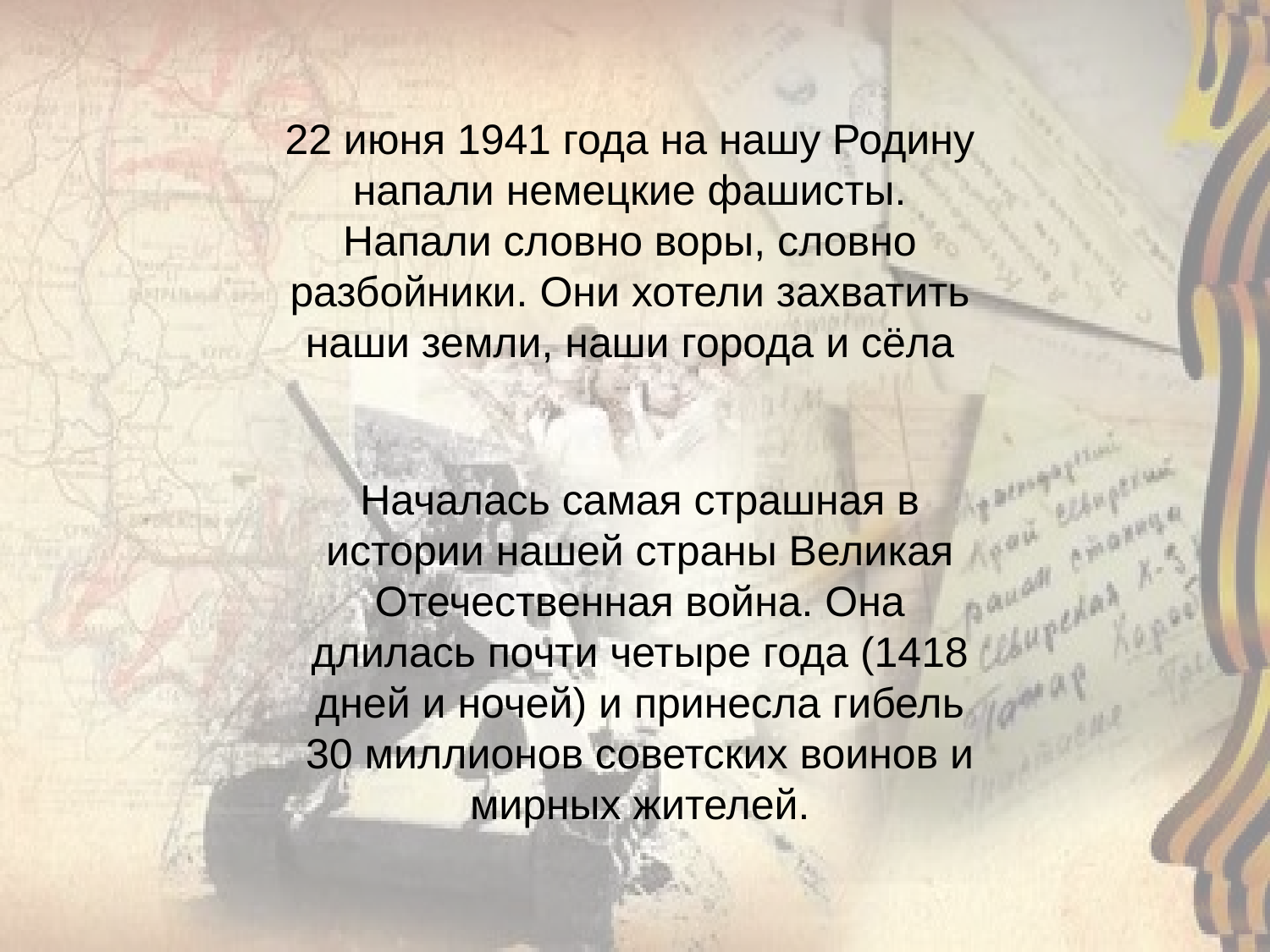

22 июня 1941 года на нашу Родину напали немецкие фашисты. Напали словно воры, словно разбойники. Они хотели захватить наши земли, наши города и сёла

Началась самая страшная в истории нашей страны Великая Отечественная война. Она длилась почти четыре года (1418 дней и ночей) и принесла гибель 30 миллионов советских воинов и мирных жителей.